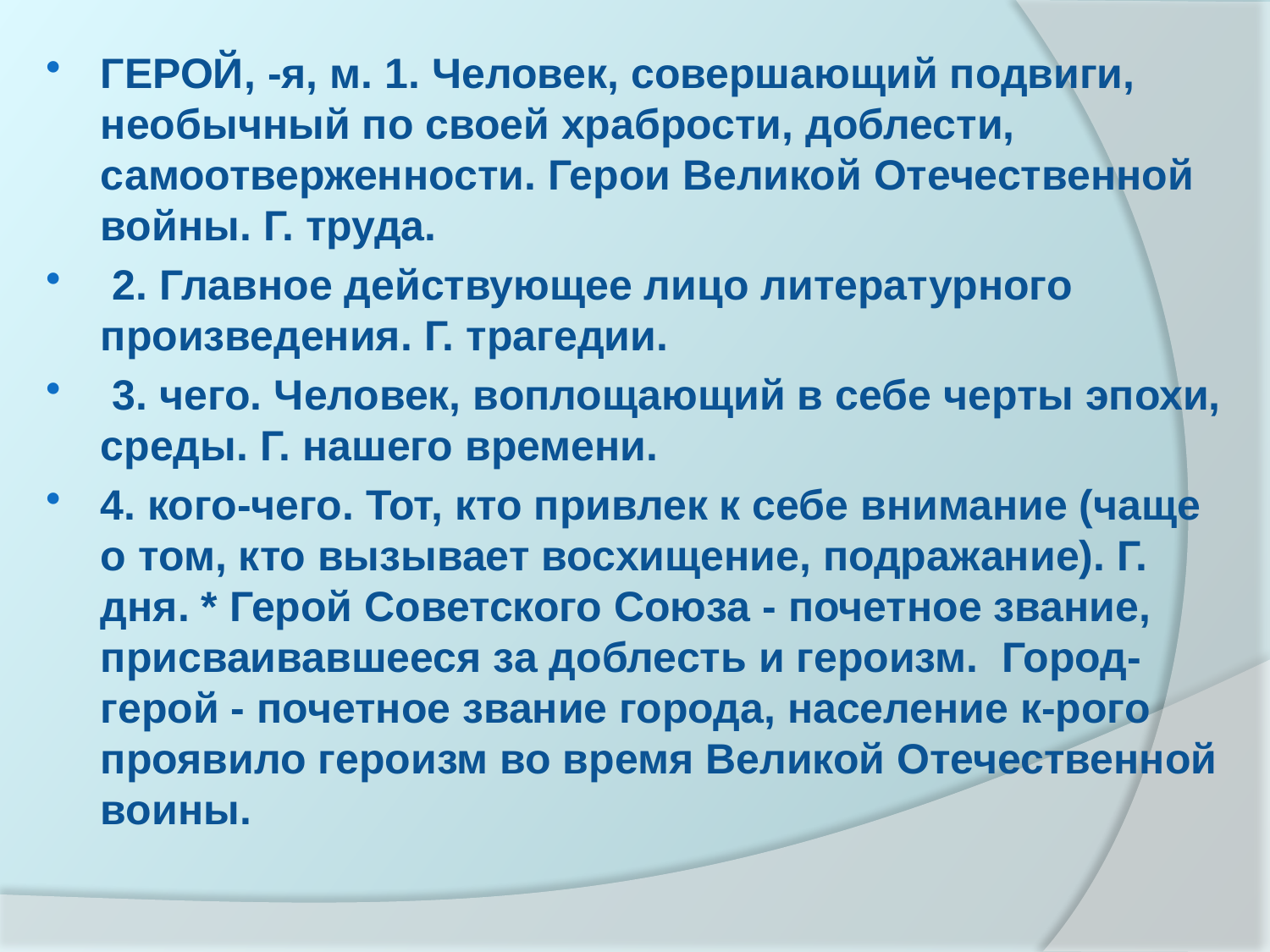

#
ГЕРОЙ, -я, м. 1. Человек, совершающий подвиги, необычный по своей храбрости, доблести, самоотверженности. Герои Великой Отечественной войны. Г. труда.
 2. Главное действующее лицо литературного произведения. Г. трагедии.
 3. чего. Человек, воплощающий в себе черты эпохи, среды. Г. нашего времени.
4. кого-чего. Тот, кто привлек к себе внимание (чаще о том, кто вызывает восхищение, подражание). Г. дня. * Герой Советского Союза - почетное звание, присваивавшееся за доблесть и героизм.  Город-герой - почетное звание города, население к-рого проявило героизм во время Великой Отечественной воины.